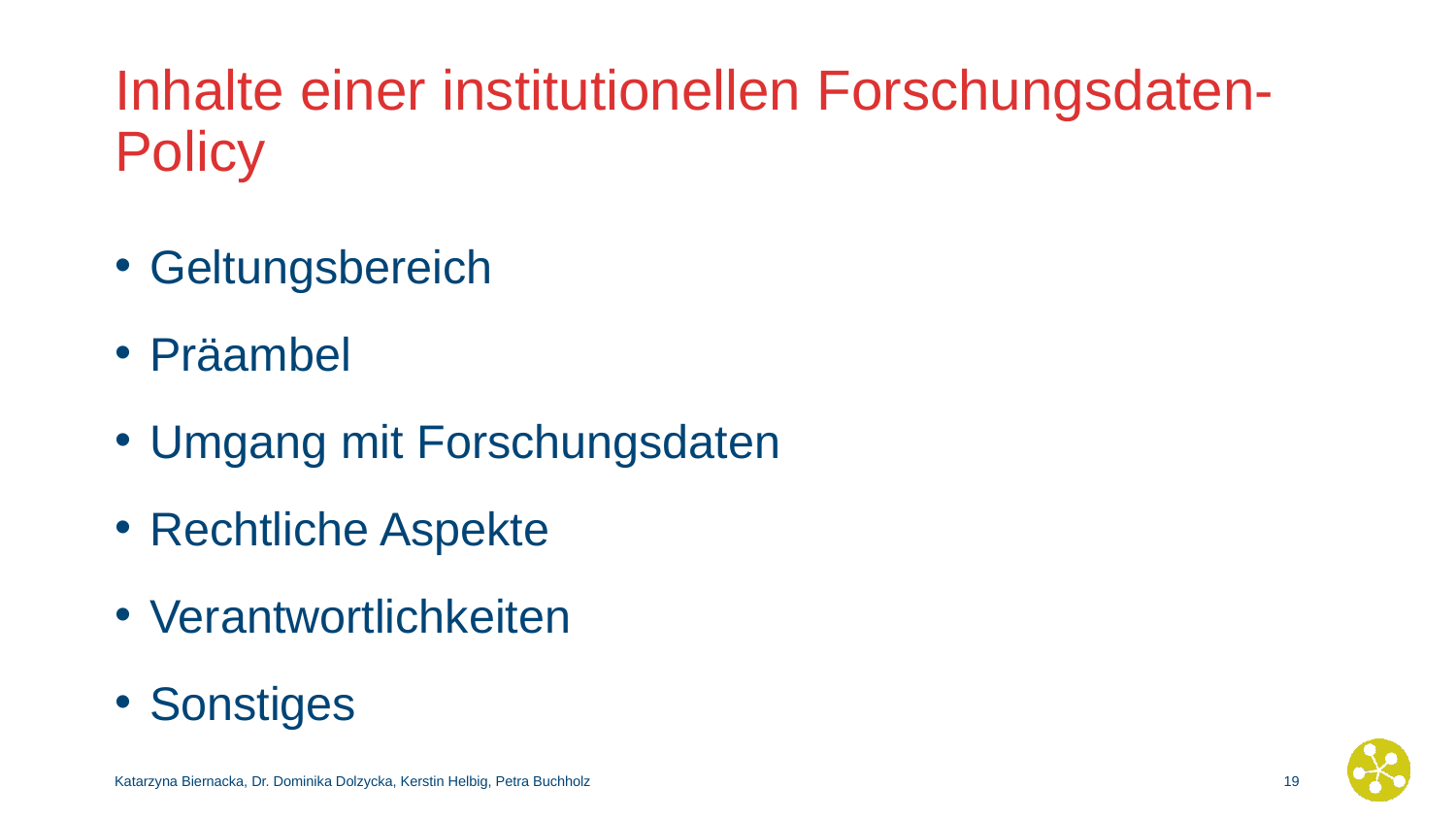

# Inhalte einer institutionellen Forschungsdaten-Policy
Geltungsbereich
Präambel
Umgang mit Forschungsdaten
Rechtliche Aspekte
Verantwortlichkeiten
Sonstiges

Katarzyna Biernacka, Dr. Dominika Dolzycka, Kerstin Helbig, Petra Buchholz
19